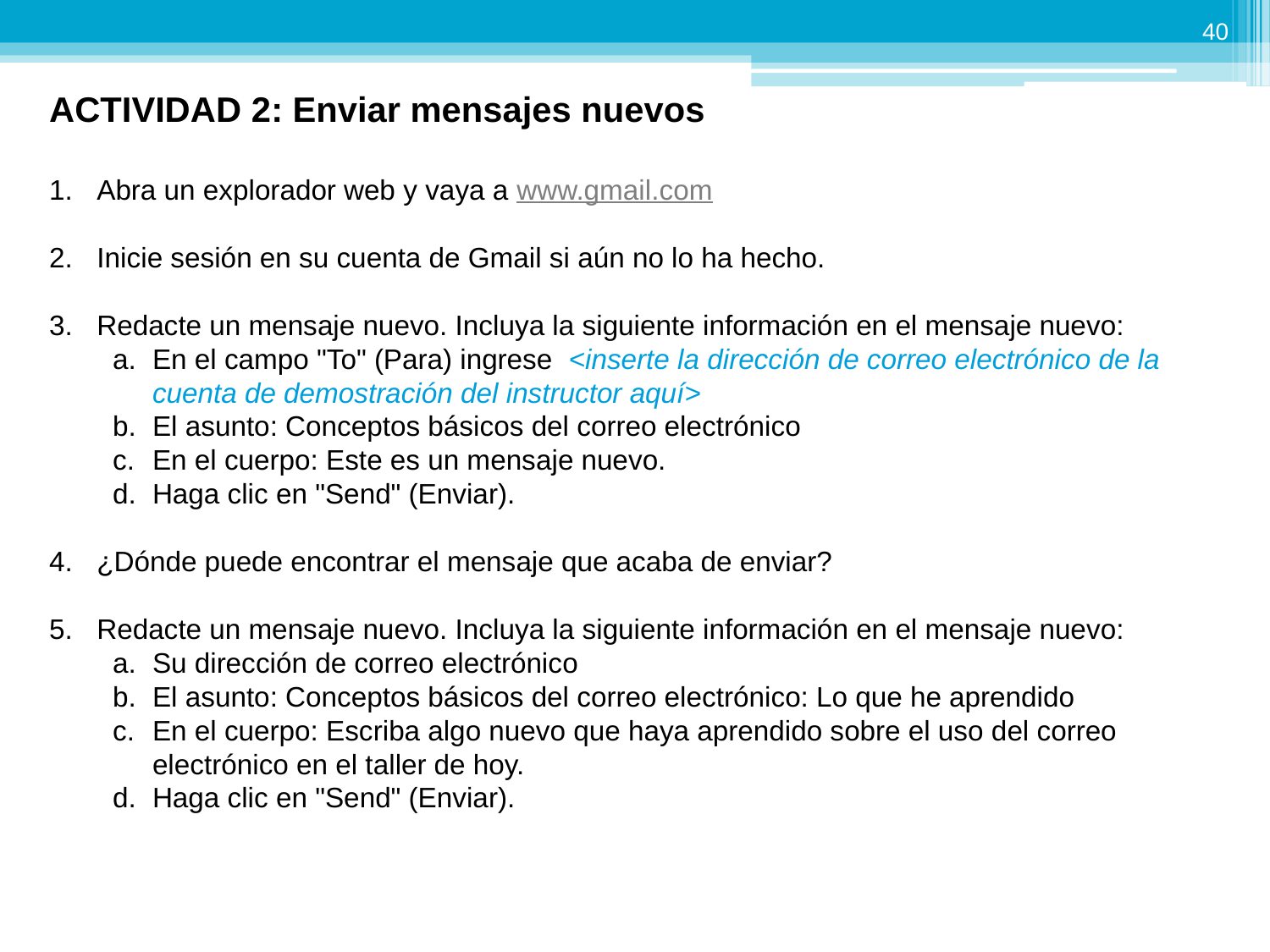

40
ACTIVIDAD 2: Enviar mensajes nuevos

Abra un explorador web y vaya a www.gmail.com
Inicie sesión en su cuenta de Gmail si aún no lo ha hecho.
Redacte un mensaje nuevo. Incluya la siguiente información en el mensaje nuevo:
En el campo "To" (Para) ingrese  <inserte la dirección de correo electrónico de la cuenta de demostración del instructor aquí>
El asunto: Conceptos básicos del correo electrónico
En el cuerpo: Este es un mensaje nuevo.
Haga clic en "Send" (Enviar).
¿Dónde puede encontrar el mensaje que acaba de enviar?
Redacte un mensaje nuevo. Incluya la siguiente información en el mensaje nuevo:
Su dirección de correo electrónico
El asunto: Conceptos básicos del correo electrónico: Lo que he aprendido
En el cuerpo: Escriba algo nuevo que haya aprendido sobre el uso del correo electrónico en el taller de hoy.
Haga clic en "Send" (Enviar).